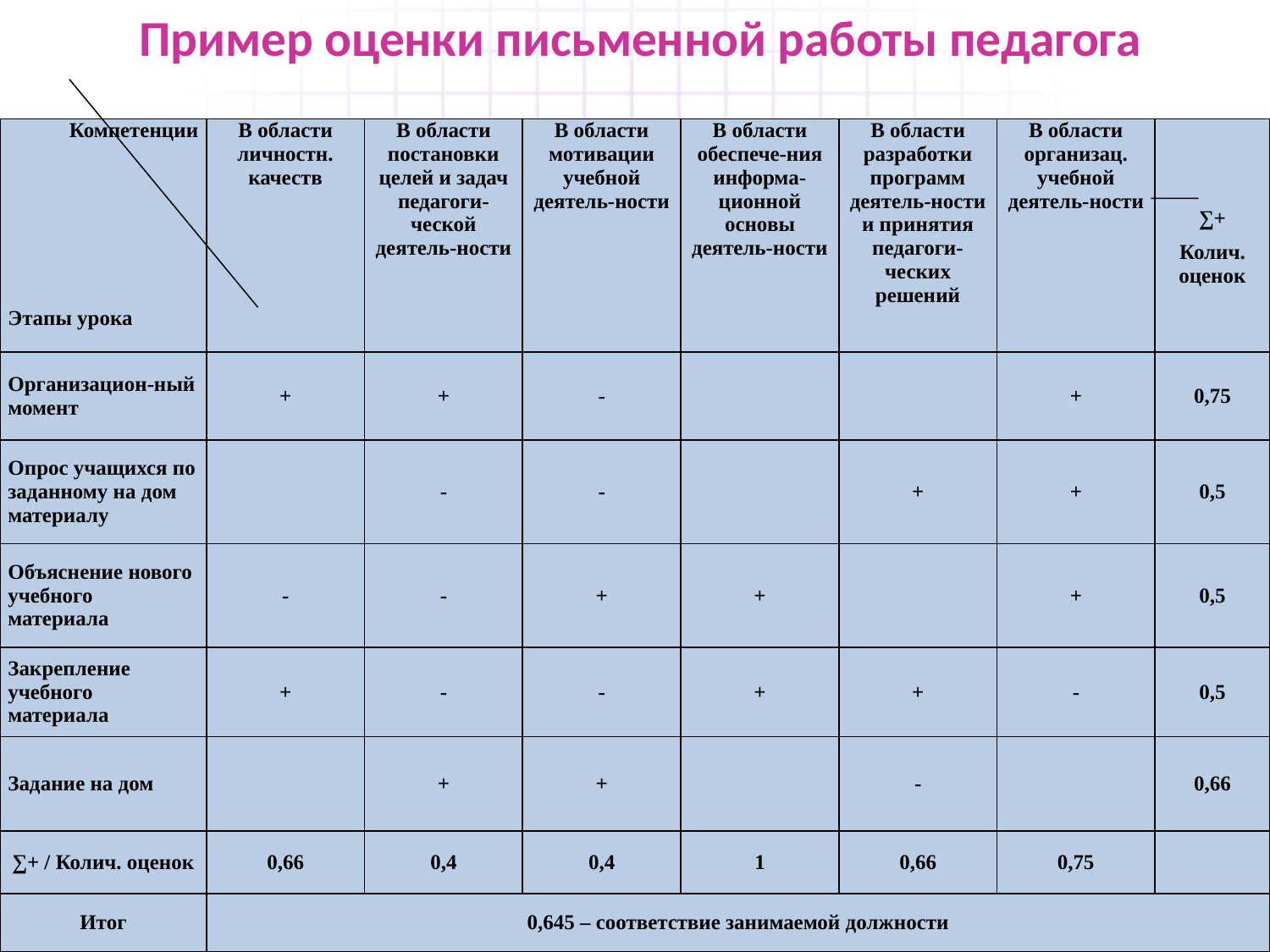

# Пример оценки письменной работы педагога

| Компетенции Этапы урока | В области личностн. качеств | В области постановки целей и задач педагоги-ческой деятель-ности | В области мотивации учебной деятель-ности | В области обеспече-ния информа-ционной основы деятель-ности | В области разработки программ деятель-ности и принятия педагоги-ческих решений | В области организац. учебной деятель-ности | ∑+ Колич. оценок |
| --- | --- | --- | --- | --- | --- | --- | --- |
| Организацион-ный момент | + | + | - |  |  | + | 0,75 |
| Опрос учащихся по заданному на дом материалу |  | - | - |  | + | + | 0,5 |
| Объяснение нового учебного материала | - | - | + | + |  | + | 0,5 |
| Закрепление учебного материала | + | - | - | + | + | - | 0,5 |
| Задание на дом |  | + | + |  | - |  | 0,66 |
| ∑+ / Колич. оценок | 0,66 | 0,4 | 0,4 | 1 | 0,66 | 0,75 |  |
| Итог | 0,645 – соответствие занимаемой должности |  |  |  |  |  |  |